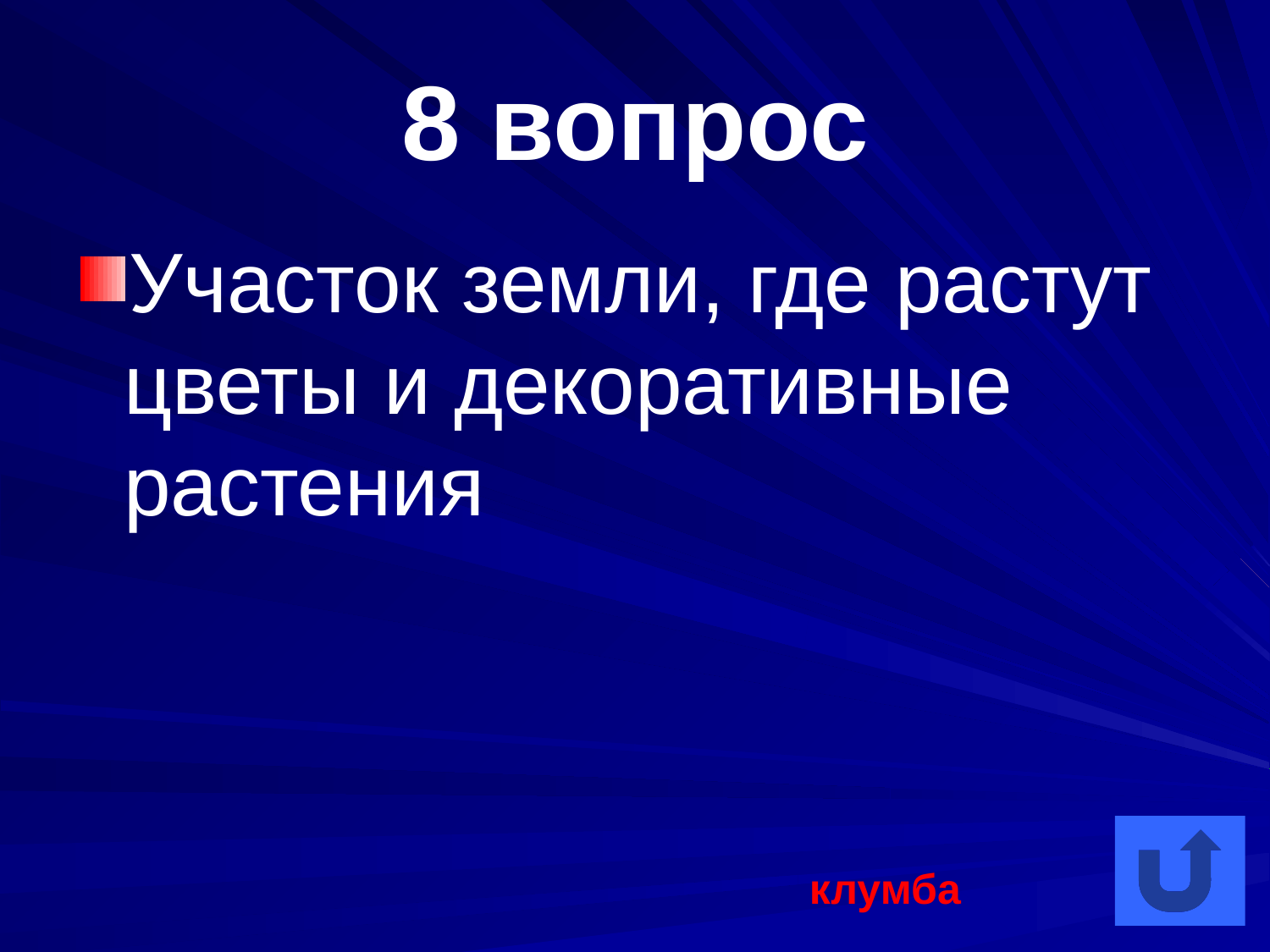

# 8 вопрос
Участок земли, где растут цветы и декоративные растения

клумба